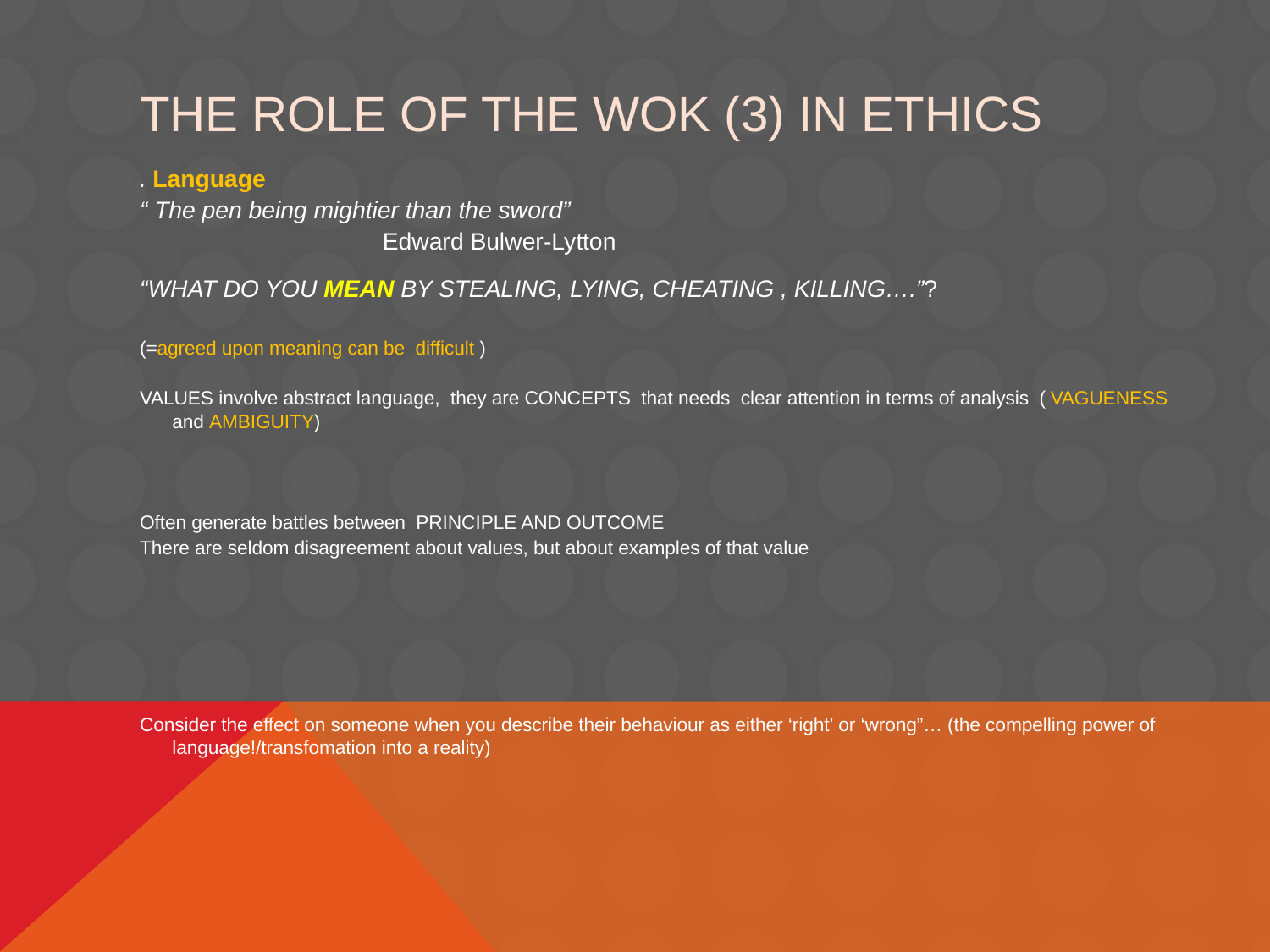

# THE ROLE OF THE WOK (3) IN ETHICS
. Language
“ The pen being mightier than the sword”
                                     Edward Bulwer-Lytton

“WHAT DO YOU MEAN BY STEALING, LYING, CHEATING , KILLING….”?

(=agreed upon meaning can be  difficult )

VALUES involve abstract language,  they are CONCEPTS  that needs  clear attention in terms of analysis  ( VAGUENESS and AMBIGUITY)

Often generate battles between  PRINCIPLE AND OUTCOME
There are seldom disagreement about values, but about examples of that value

Consider the effect on someone when you describe their behaviour as either ‘right’ or ‘wrong”… (the compelling power of language!/transfomation into a reality)